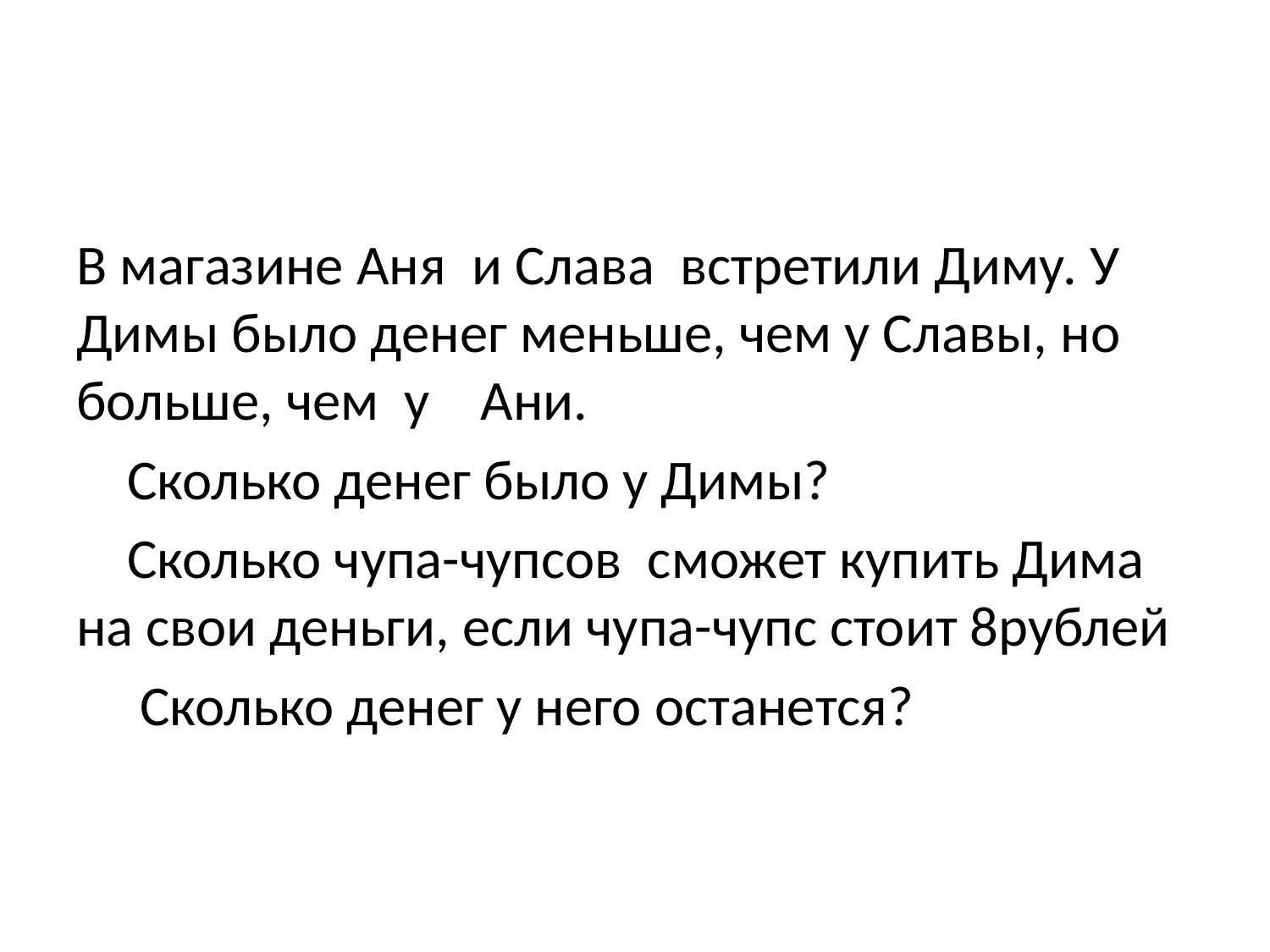

#
В магазине Аня  и Слава  встретили Диму. У Димы было денег меньше, чем у Славы, но больше, чем  у    Ани.
    Сколько денег было у Димы?
    Сколько чупа-чупсов  сможет купить Дима на свои деньги, если чупа-чупс стоит 8рублей
     Сколько денег у него останется?